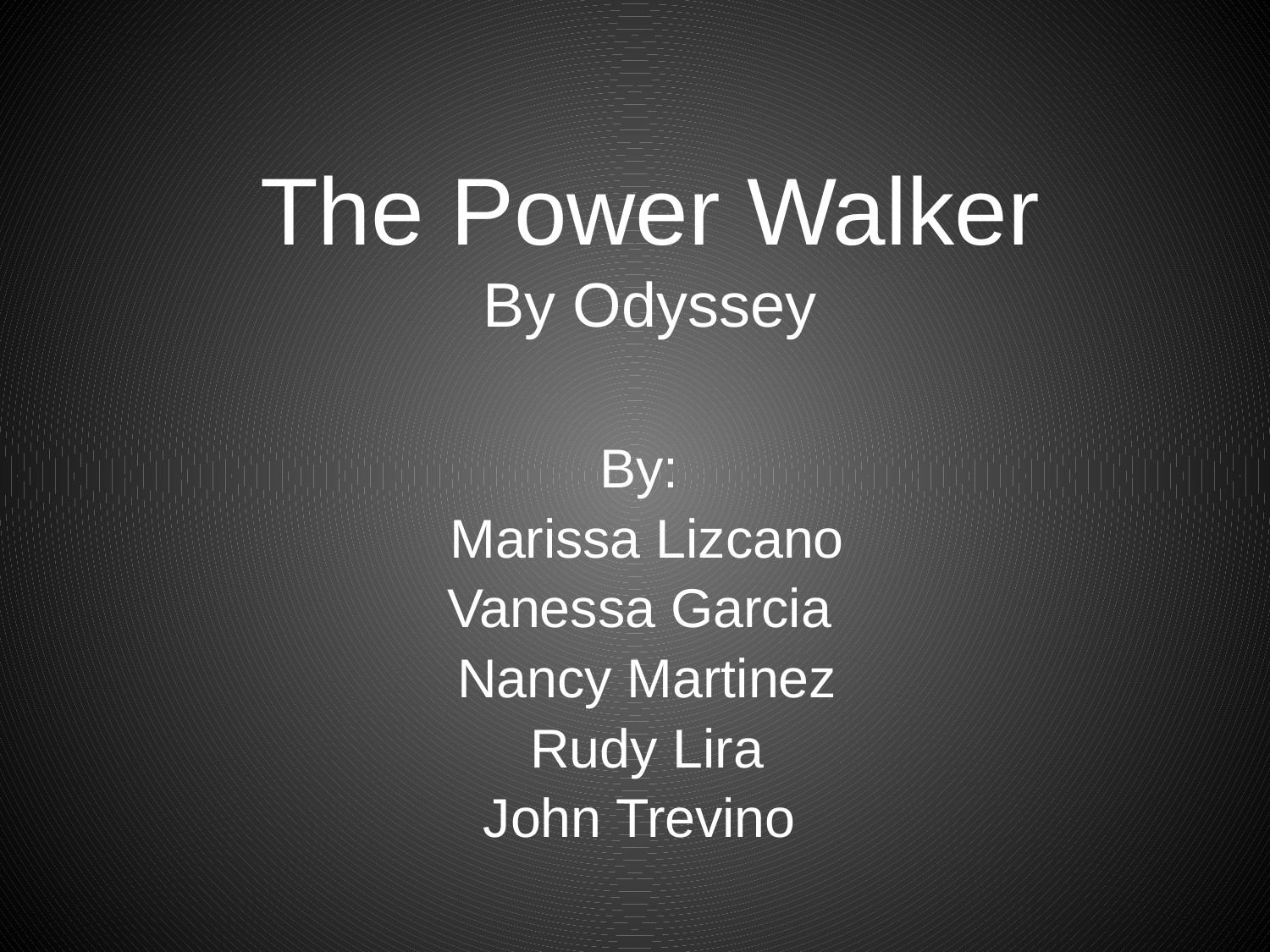

# The Power Walker By Odyssey
By:
Marissa Lizcano
Vanessa Garcia
Nancy Martinez
Rudy Lira
John Trevino